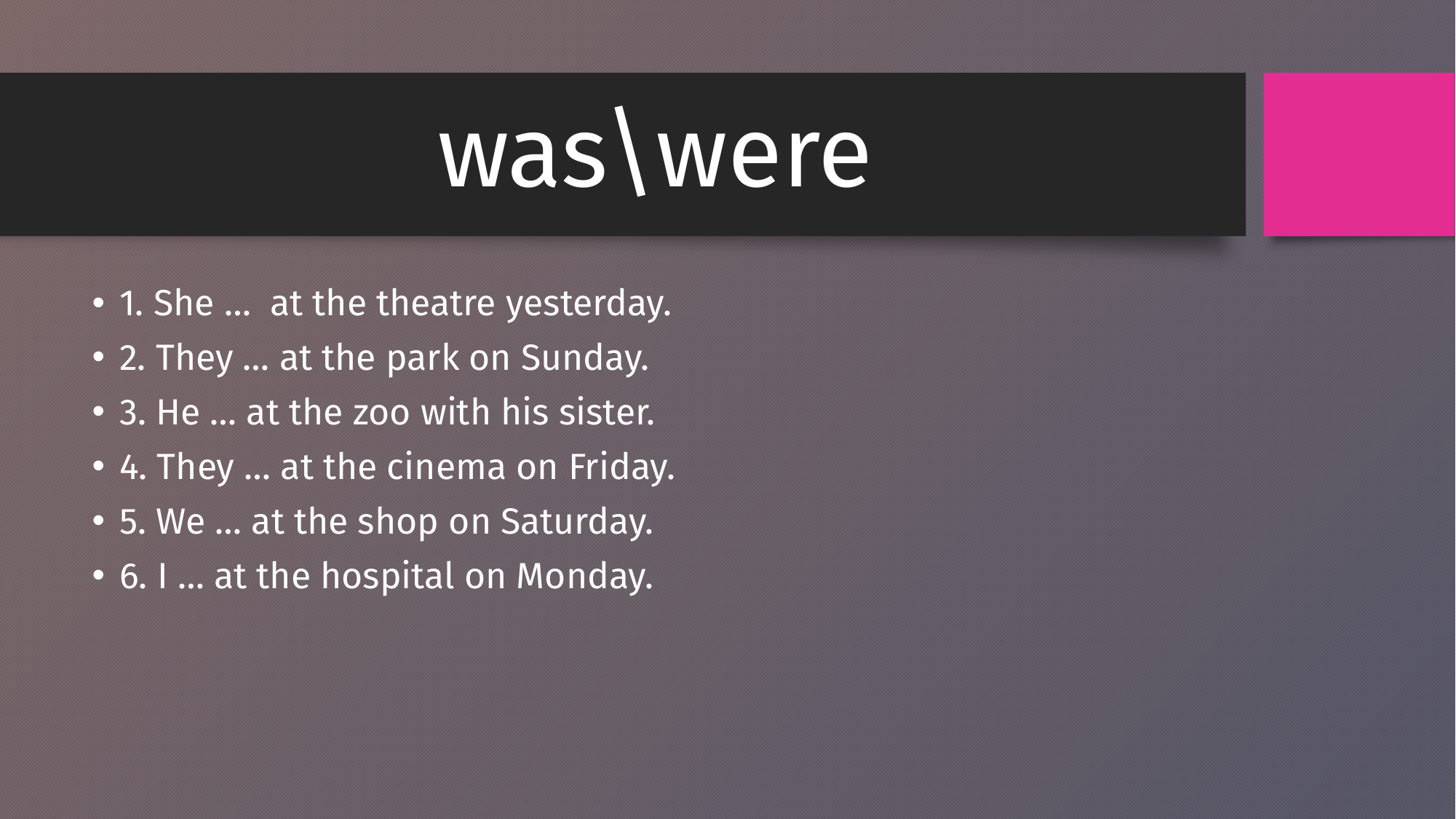

# was\were
1. She …  at the theatre yesterday.
2. They … at the park on Sunday.
3. He … at the zoo with his sister.
4. They … at the cinema on Friday.
5. We … at the shop on Saturday.
6. I … at the hospital on Monday.